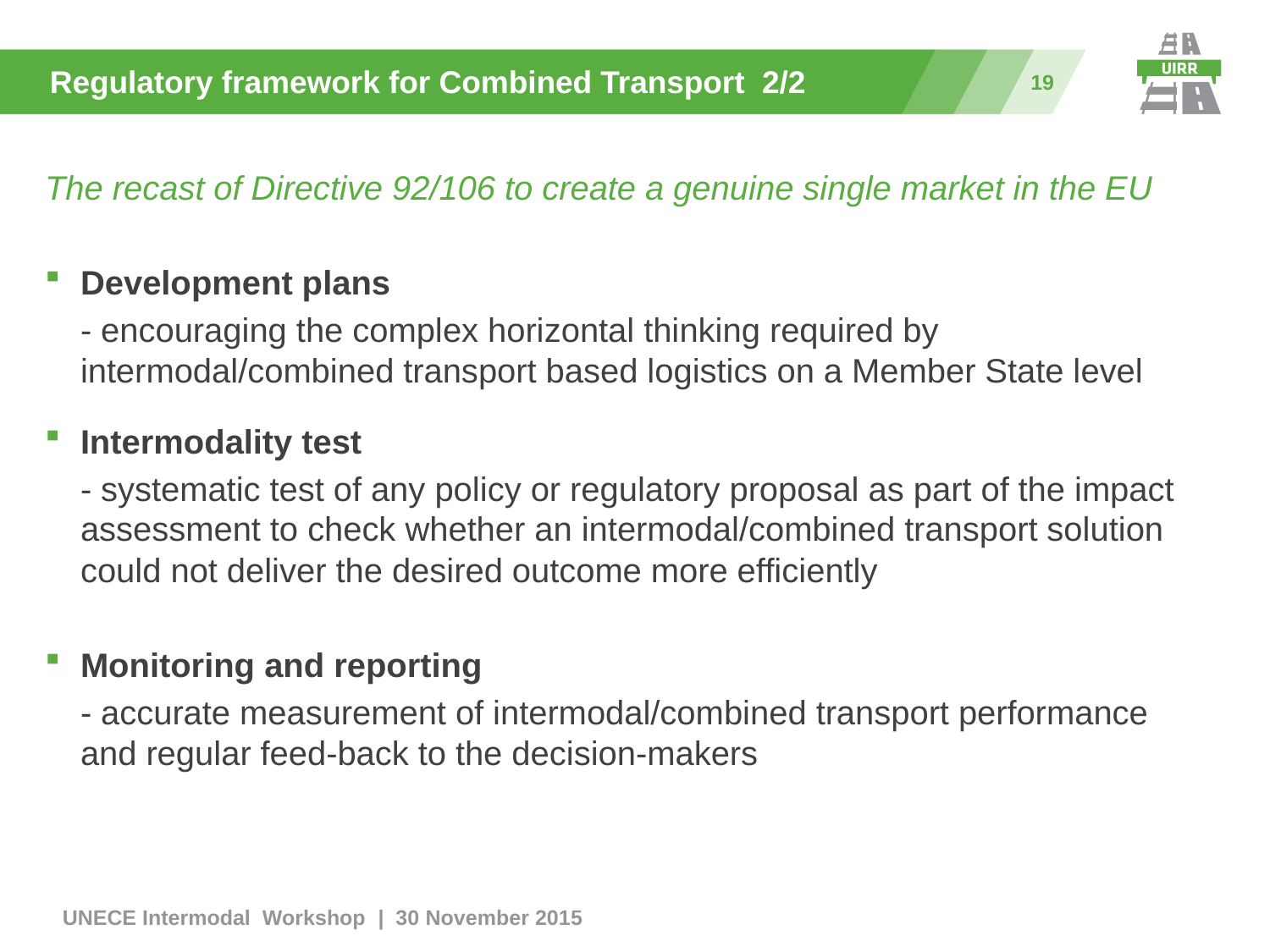

# Regulatory framework for Combined Transport  2/2
19
The recast of Directive 92/106 to create a genuine single market in the EU

Development plans
	- encouraging the complex horizontal thinking required by intermodal/combined transport based logistics on a Member State level

Intermodality test
	- systematic test of any policy or regulatory proposal as part of the impact assessment to check whether an intermodal/combined transport solution could not deliver the desired outcome more efficiently

Monitoring and reporting
	- accurate measurement of intermodal/combined transport performance and regular feed-back to the decision-makers